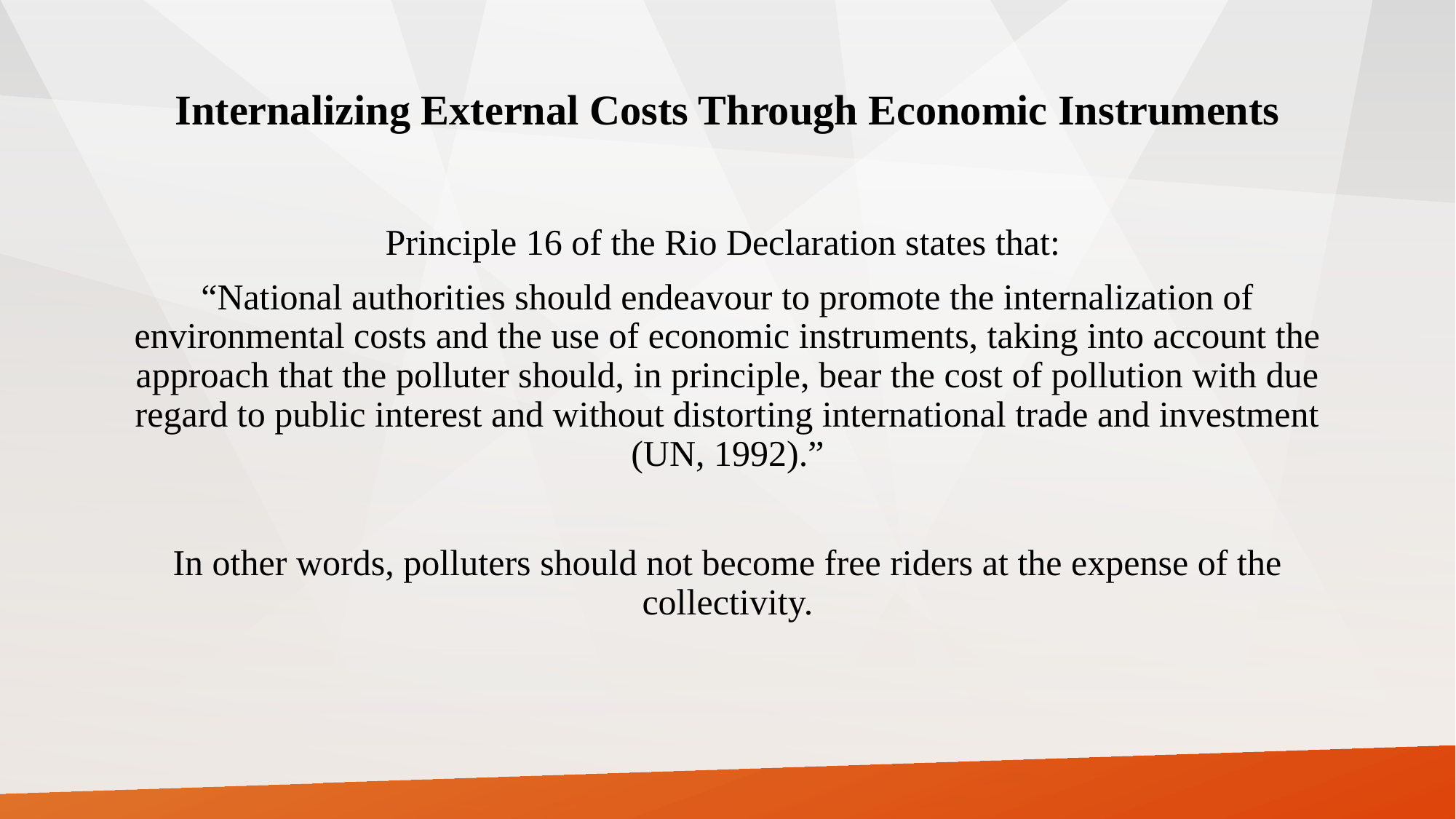

# Internalizing External Costs Through Economic Instruments
Principle 16 of the Rio Declaration states that:
“National authorities should endeavour to promote the internalization of environmental costs and the use of economic instruments, taking into account the approach that the polluter should, in principle, bear the cost of pollution with due regard to public interest and without distorting international trade and investment (UN, 1992).”

In other words, polluters should not become free riders at the expense of the collectivity.